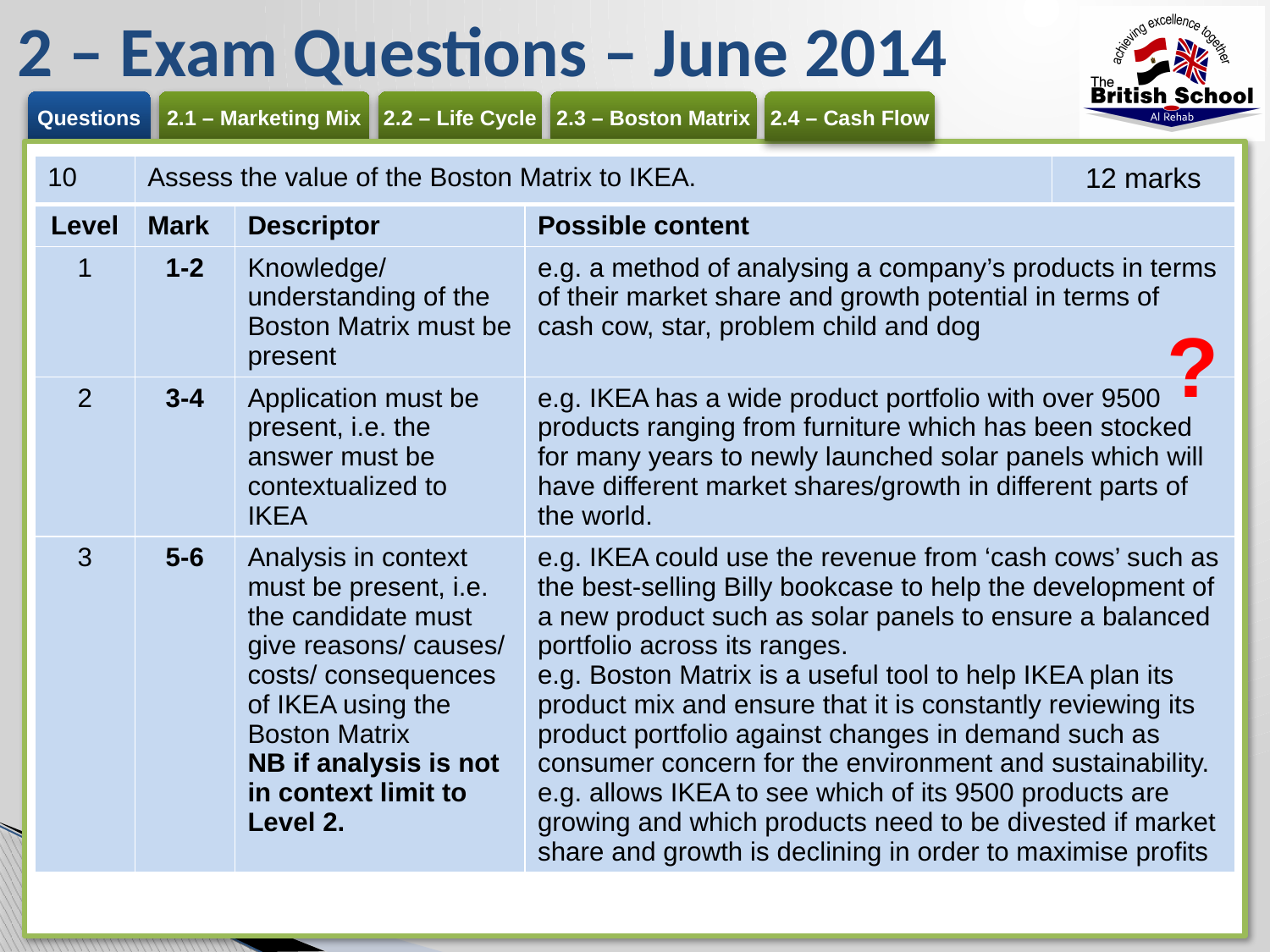

# 2 – Exam Questions – June 2014
| 10 | Assess the value of the Boston Matrix to IKEA. |  |  | 12 marks |
| --- | --- | --- | --- | --- |
| Level | Mark | Descriptor | Possible content |  |
| 1 | 1-2 | Knowledge/understanding of the Boston Matrix must be present | e.g. a method of analysing a company’s products in terms of their market share and growth potential in terms of cash cow, star, problem child and dog |  |
| 2 | 3-4 | Application must be present, i.e. the answer must be contextualized to IKEA | e.g. IKEA has a wide product portfolio with over 9500 products ranging from furniture which has been stocked for many years to newly launched solar panels which will have different market shares/growth in different parts of the world. |  |
| 3 | 5-6 | Analysis in context must be present, i.e. the candidate must give reasons/ causes/ costs/ consequences of IKEA using the Boston Matrix NB if analysis is not in context limit to Level 2. | e.g. IKEA could use the revenue from ‘cash cows’ such as the best-selling Billy bookcase to help the development of a new product such as solar panels to ensure a balanced portfolio across its ranges. e.g. Boston Matrix is a useful tool to help IKEA plan its product mix and ensure that it is constantly reviewing its product portfolio against changes in demand such as consumer concern for the environment and sustainability. e.g. allows IKEA to see which of its 9500 products are growing and which products need to be divested if market share and growth is declining in order to maximise profits |  |
?